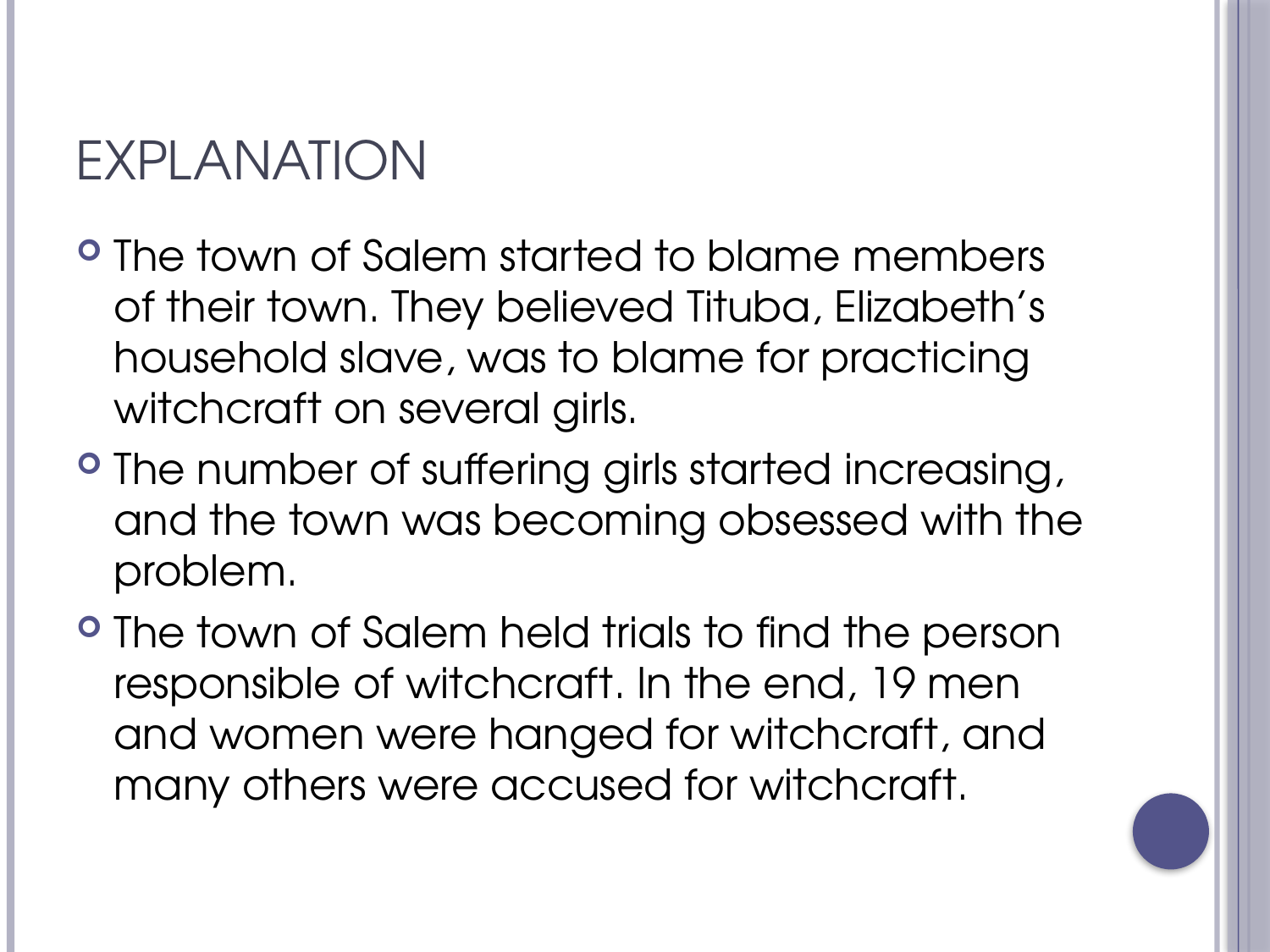

# Explanation
The town of Salem started to blame members of their town. They believed Tituba, Elizabeth’s household slave, was to blame for practicing witchcraft on several girls.
The number of suffering girls started increasing, and the town was becoming obsessed with the problem.
The town of Salem held trials to find the person responsible of witchcraft. In the end, 19 men and women were hanged for witchcraft, and many others were accused for witchcraft.